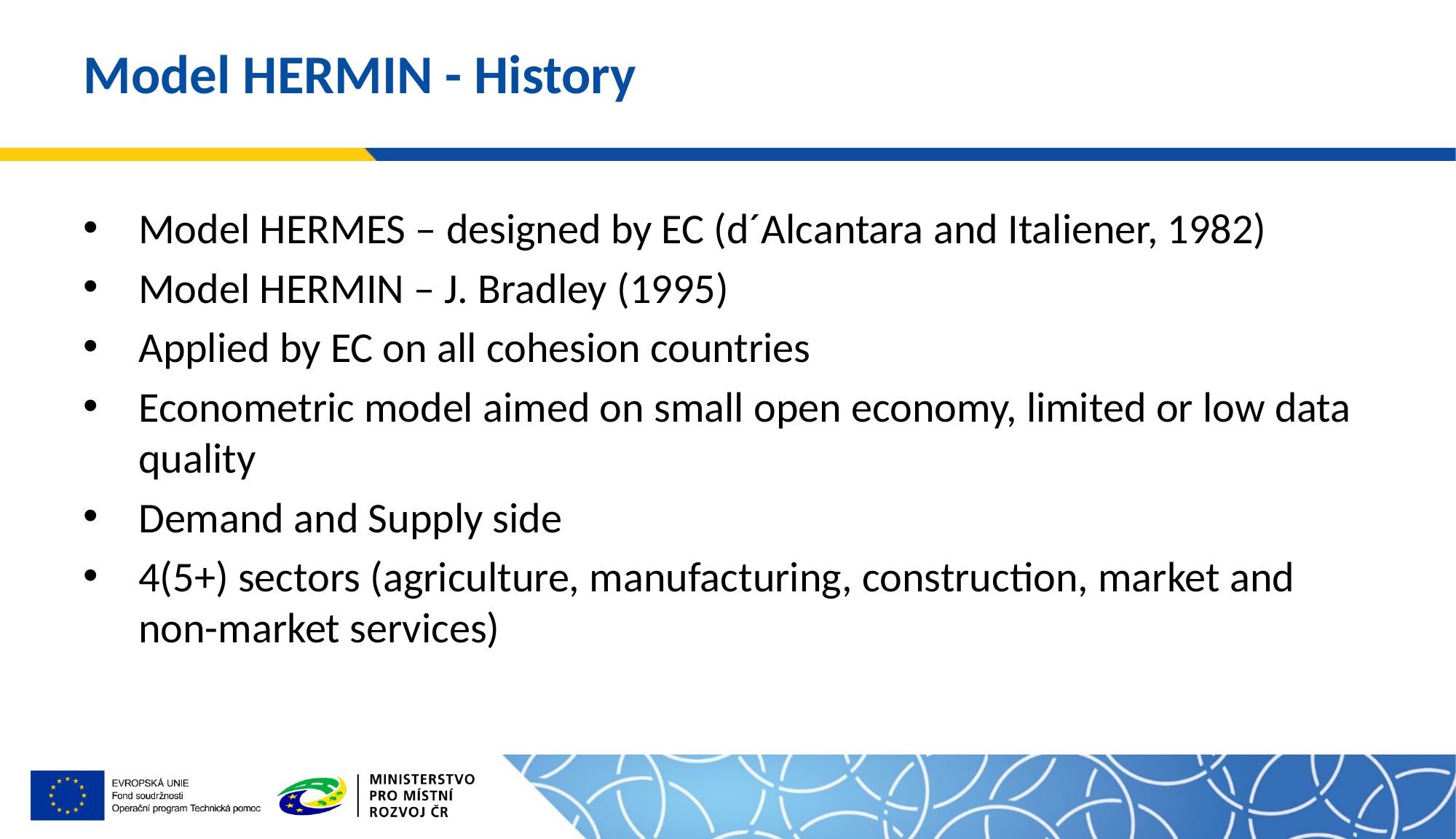

# Model HERMIN - History
Model HERMES – designed by EC (d´Alcantara and Italiener, 1982)
Model HERMIN – J. Bradley (1995)
Applied by EC on all cohesion countries
Econometric model aimed on small open economy, limited or low data quality
Demand and Supply side
4(5+) sectors (agriculture, manufacturing, construction, market and non-market services)